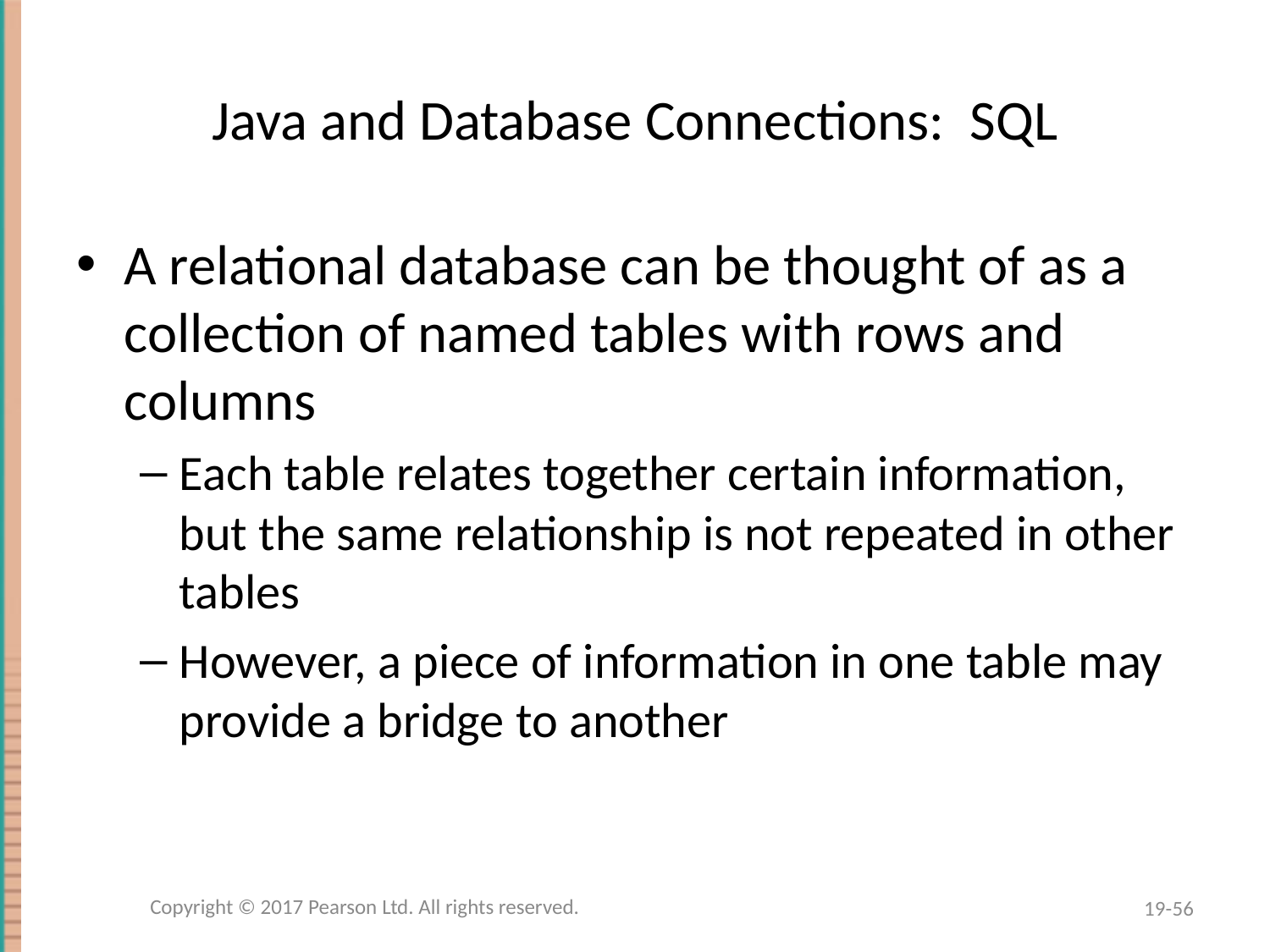

# Java and Database Connections:  SQL
A relational database can be thought of as a collection of named tables with rows and columns
Each table relates together certain information, but the same relationship is not repeated in other tables
However, a piece of information in one table may provide a bridge to another
Copyright © 2017 Pearson Ltd. All rights reserved.
19-56